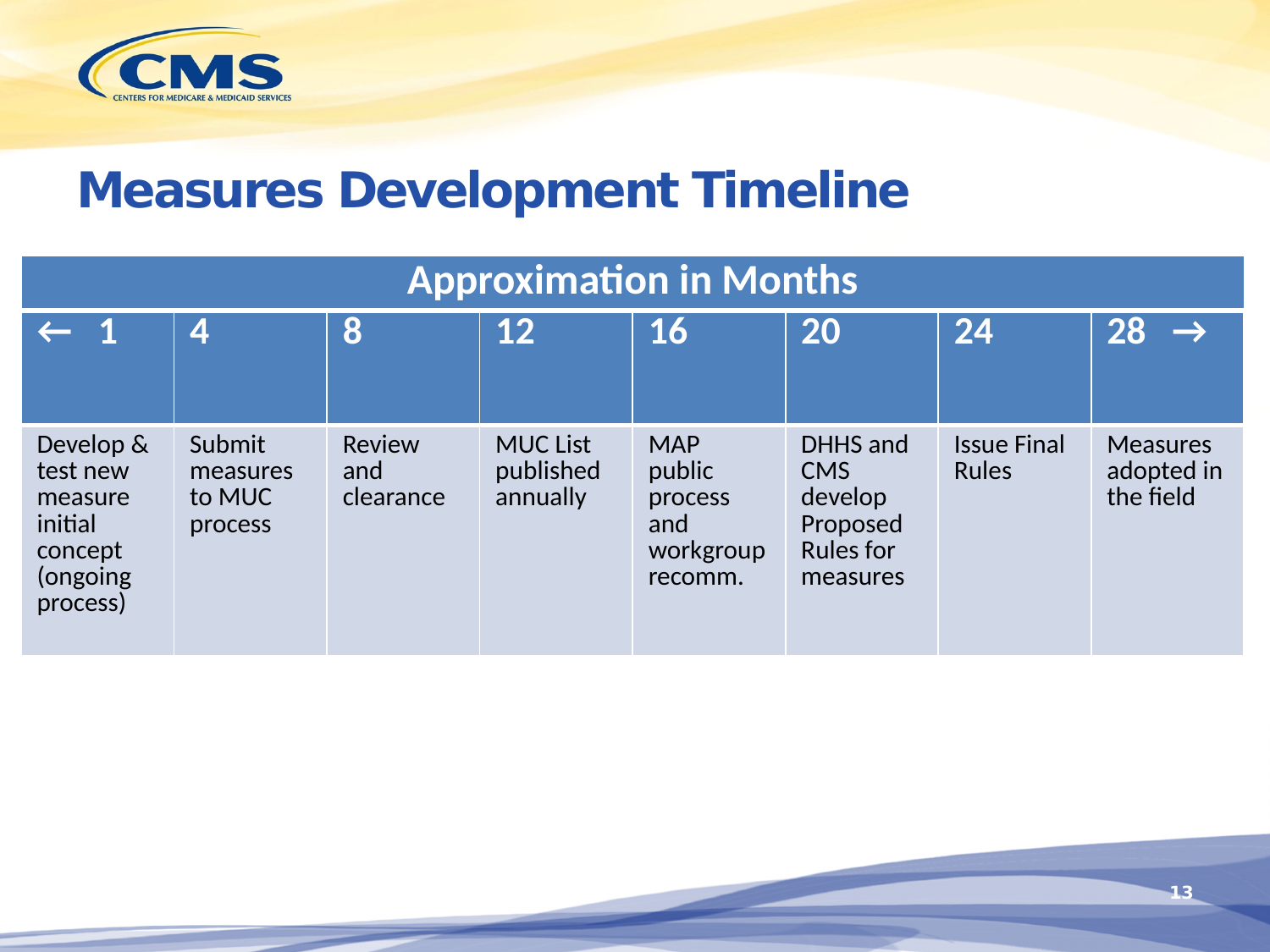

# Measures Development Timeline
| Approximation in Months |
| --- |
| ← 1 | 4 | 8 | 12 | 16 | 20 | 24 | 28 → |
| --- | --- | --- | --- | --- | --- | --- | --- |
| Develop & test new measure initial concept (ongoing process) | Submit measures to MUC process | Review and clearance | MUC List published annually | MAP public process and workgroup recomm. | DHHS and CMS develop Proposed Rules for measures | Issue Final Rules | Measures adopted in the field |
13